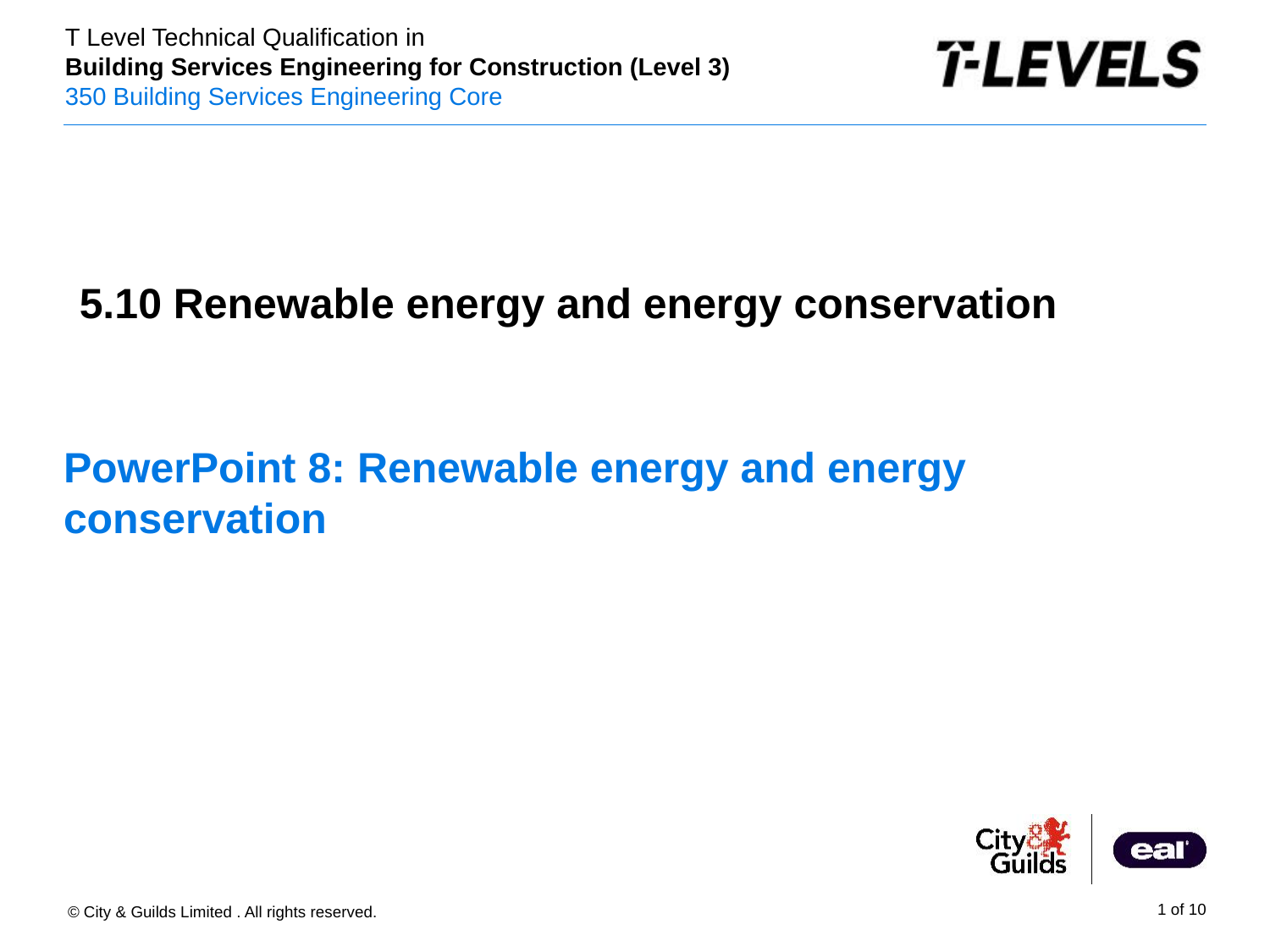

PowerPoint presentation
5.10 Renewable energy and energy conservation
# PowerPoint 8: Renewable energy and energy conservation